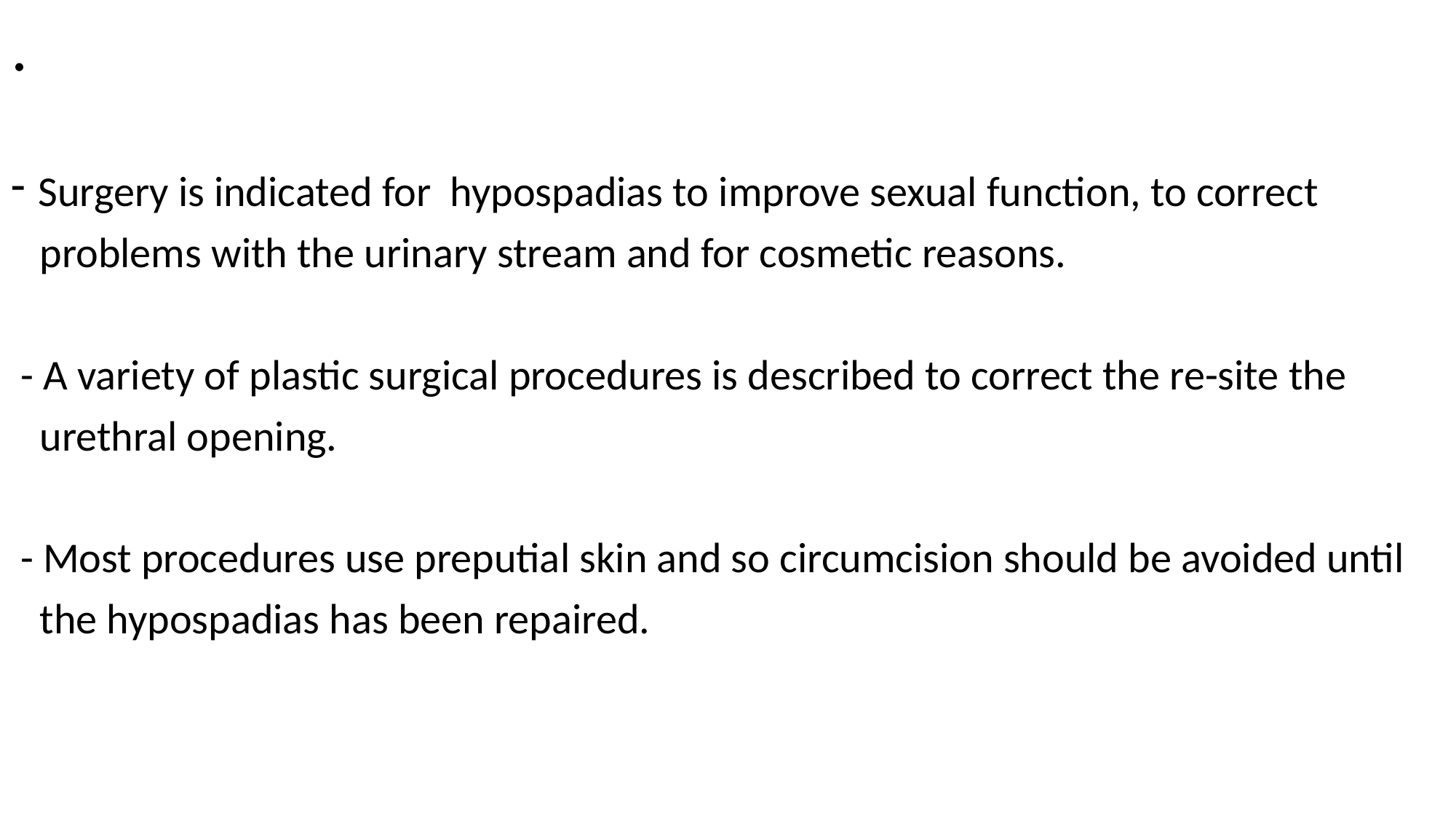

# .

Surgery is indicated for  hypospadias to improve sexual function, to correct
   problems with the urinary stream and for cosmetic reasons.

 - A variety of plastic surgical procedures is described to correct the re-site the
   urethral opening.

 - Most procedures use preputial skin and so circumcision should be avoided until
   the hypospadias has been repaired.